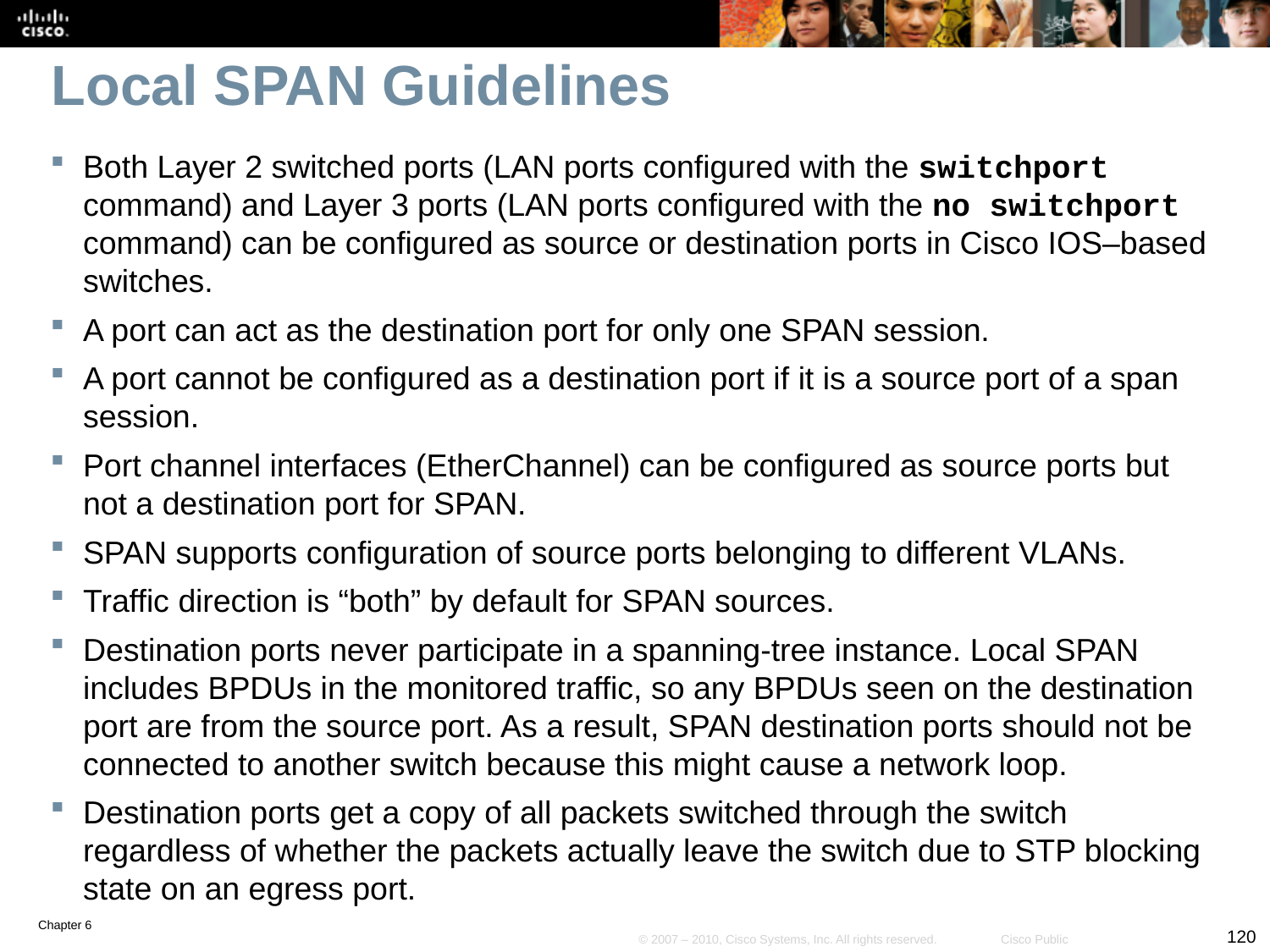

# Local SPAN Guidelines
Both Layer 2 switched ports (LAN ports configured with the switchport command) and Layer 3 ports (LAN ports configured with the no switchport command) can be configured as source or destination ports in Cisco IOS–based switches.
A port can act as the destination port for only one SPAN session.
A port cannot be configured as a destination port if it is a source port of a span session.
Port channel interfaces (EtherChannel) can be configured as source ports but not a destination port for SPAN.
SPAN supports configuration of source ports belonging to different VLANs.
Traffic direction is “both” by default for SPAN sources.
Destination ports never participate in a spanning-tree instance. Local SPAN includes BPDUs in the monitored traffic, so any BPDUs seen on the destination port are from the source port. As a result, SPAN destination ports should not be connected to another switch because this might cause a network loop.
Destination ports get a copy of all packets switched through the switch regardless of whether the packets actually leave the switch due to STP blocking state on an egress port.